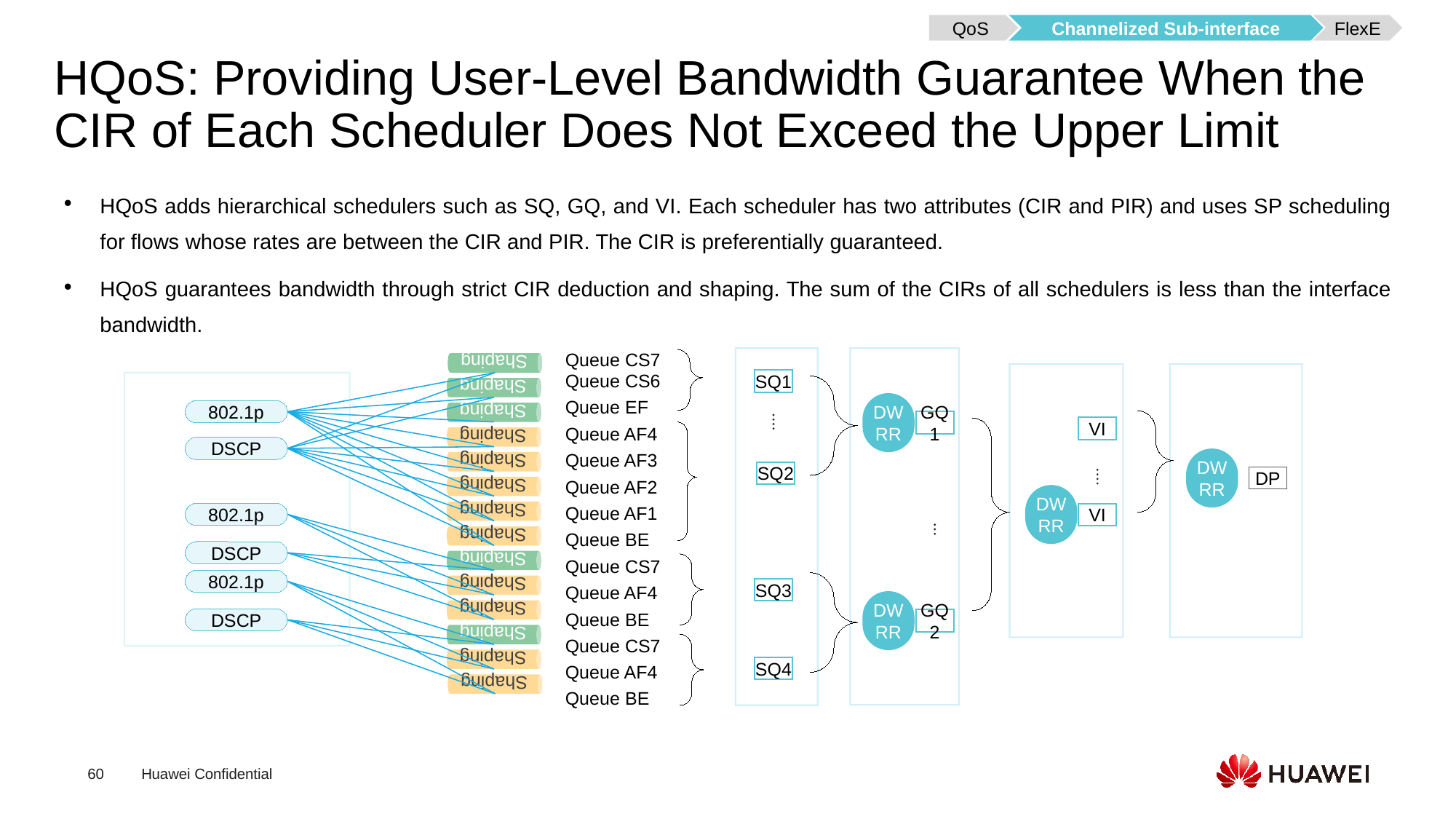

Channelized Sub-interface
QoS
FlexE
# HQoS: Providing User-Level Bandwidth Guarantee When the CIR of Each Scheduler Does Not Exceed the Upper Limit
HQoS adds hierarchical schedulers such as SQ, GQ, and VI. Each scheduler has two attributes (CIR and PIR) and uses SP scheduling for flows whose rates are between the CIR and PIR. The CIR is preferentially guaranteed.
HQoS guarantees bandwidth through strict CIR deduction and shaping. The sum of the CIRs of all schedulers is less than the interface bandwidth.

Shaping
Shaping
Queue CS7

Shaping
Queue CS6
SQ1

Shaping
DWRR
Queue EF
802.1p

GQ1
Shaping
VI

Queue AF4
DSCP
Shaping
DWRR
Queue AF3
SQ2
Shaping
DP

Queue AF2
DWRR
Shaping
Queue AF1
802.1p
VI
Shaping

Queue BE
Shaping
DSCP

Queue CS7
Shaping
802.1p

SQ3
Queue AF4
Shaping
DWRR
Queue BE
DSCP
GQ2
Shaping
Queue CS7

Shaping
SQ4
Queue AF4
Queue BE